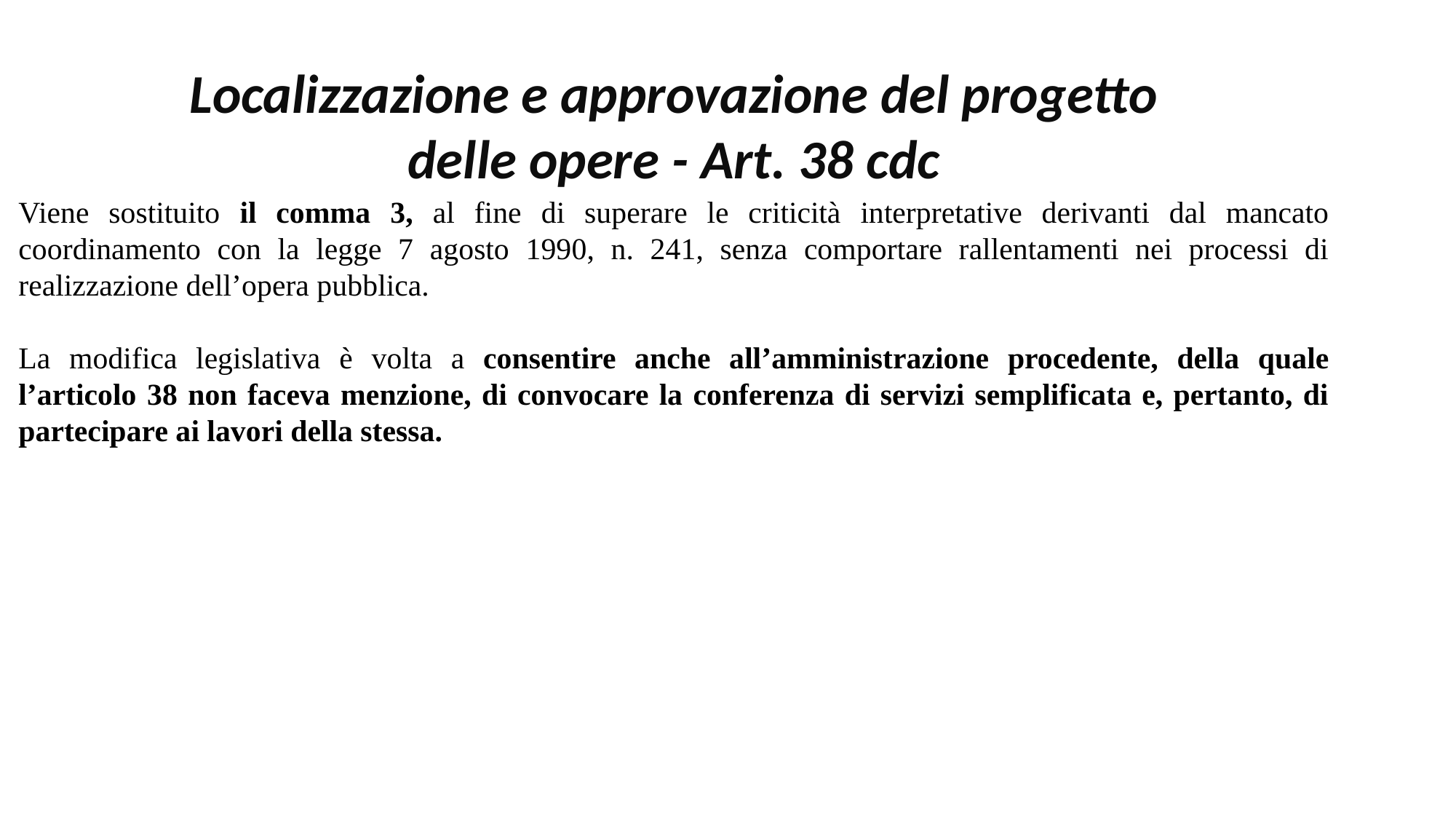

Localizzazione e approvazione del progetto delle opere - Art. 38 cdc

Viene sostituito il comma 3, al fine di superare le criticità interpretative derivanti dal mancato coordinamento con la legge 7 agosto 1990, n. 241, senza comportare rallentamenti nei processi di realizzazione dell’opera pubblica.

La modifica legislativa è volta a consentire anche all’amministrazione procedente, della quale l’articolo 38 non faceva menzione, di convocare la conferenza di servizi semplificata e, pertanto, di partecipare ai lavori della stessa.